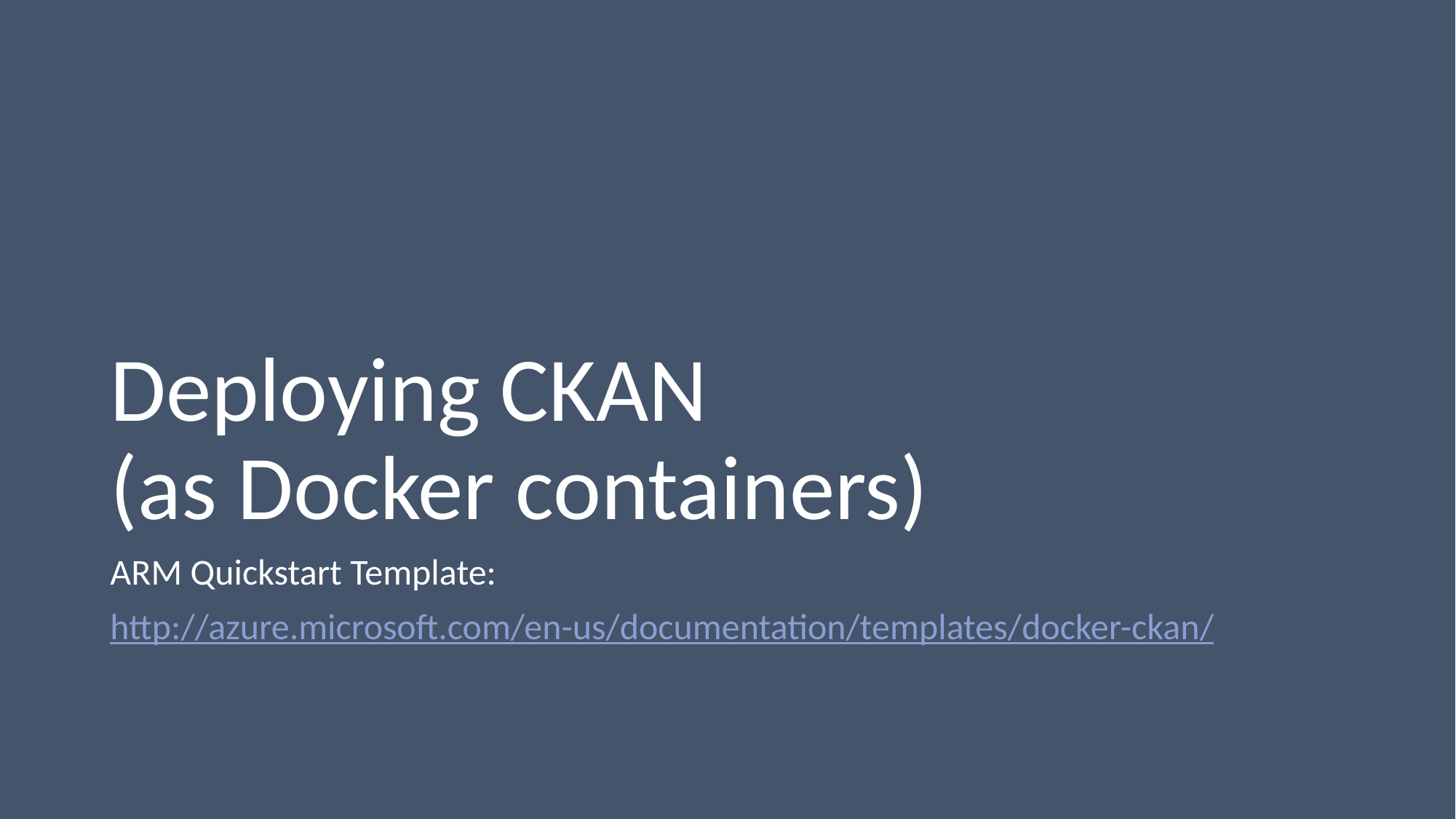

# Deploying CKAN (as Docker containers)
ARM Quickstart Template:
http://azure.microsoft.com/en-us/documentation/templates/docker-ckan/